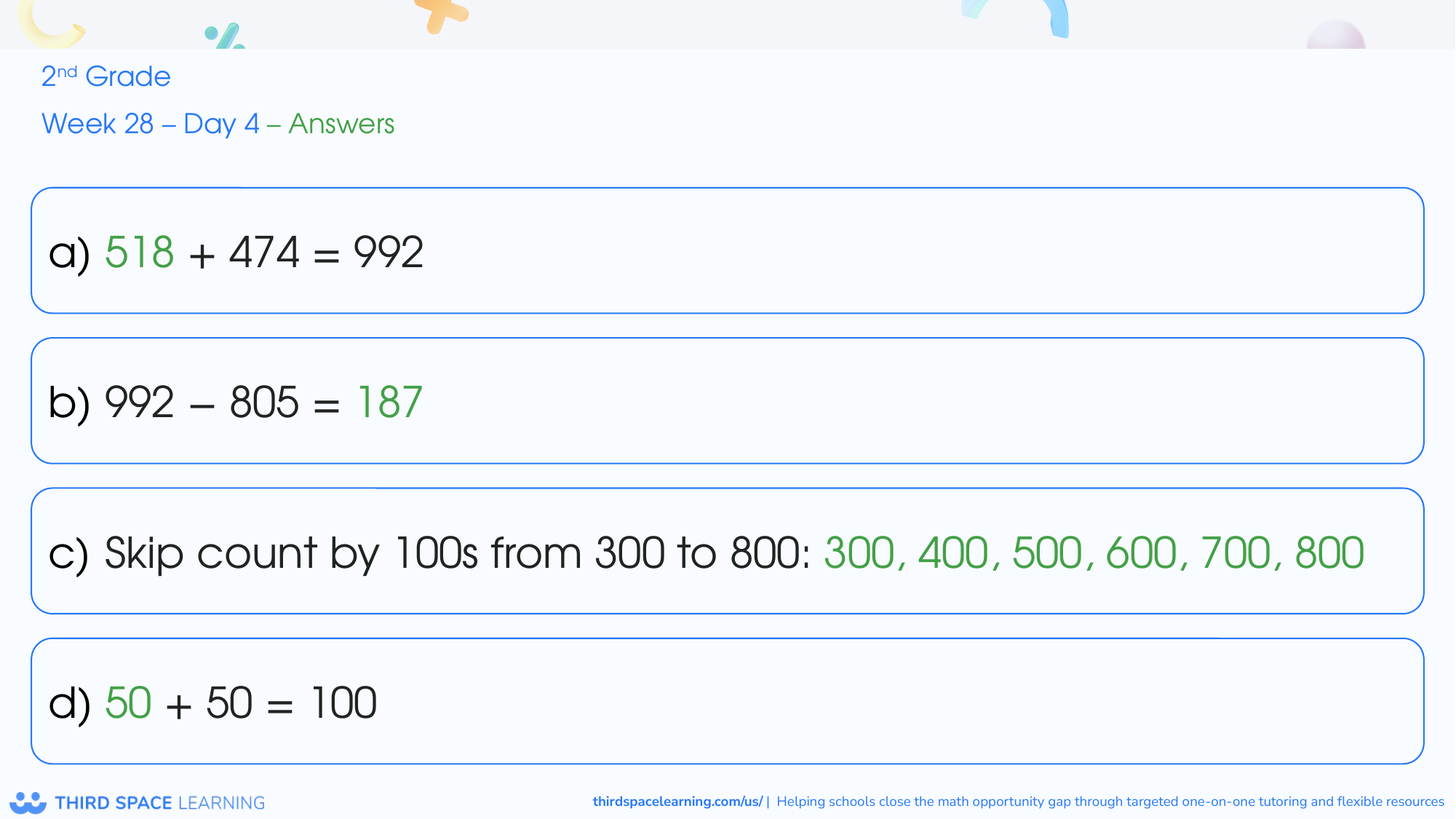

2nd Grade
Week 28 – Day 4 – Answers
518 + 474 = 992
992 − 805 = 187
Skip count by 100s from 300 to 800: 300, 400, 500, 600, 700, 800
50 + 50 = 100